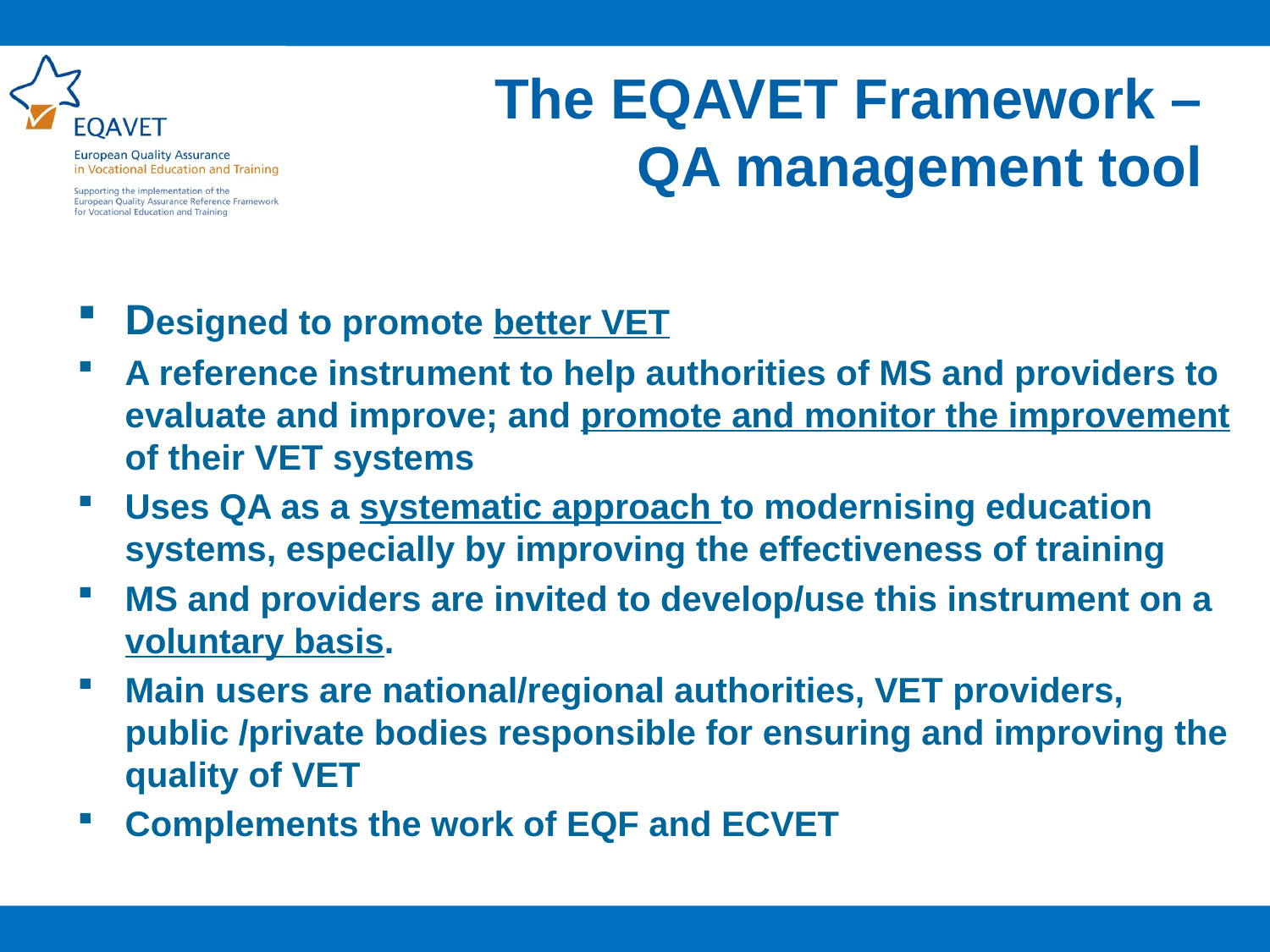

The EQAVET Framework – QA management tool

Designed to promote better VET
A reference instrument to help authorities of MS and providers to evaluate and improve; and promote and monitor the improvement of their VET systems
Uses QA as a systematic approach to modernising education systems, especially by improving the effectiveness of training
MS and providers are invited to develop/use this instrument on a voluntary basis.
Main users are national/regional authorities, VET providers, public /private bodies responsible for ensuring and improving the quality of VET
Complements the work of EQF and ECVET